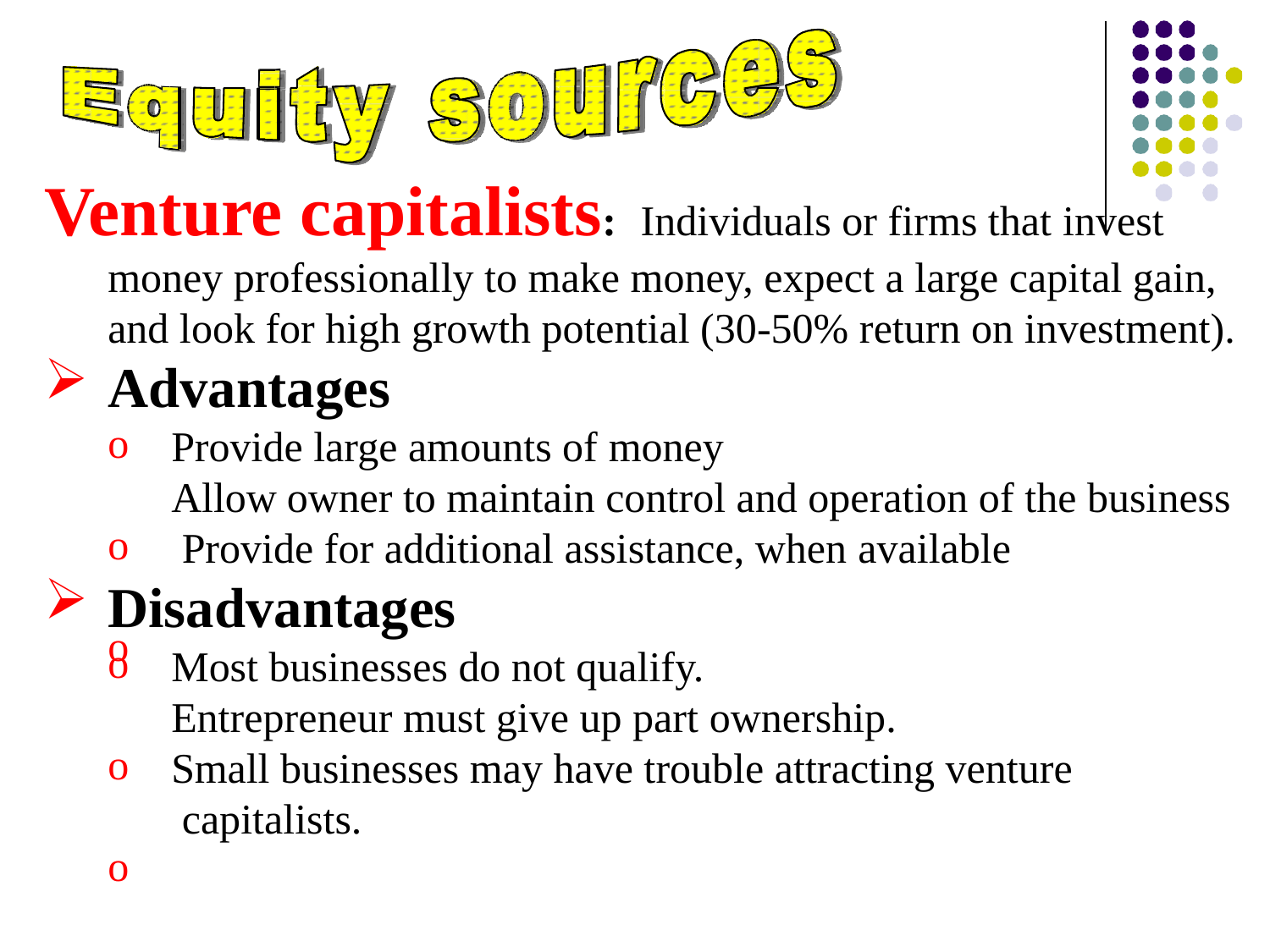

# Venture capitalists:	Individuals or firms that invest
money professionally to make money, expect a large capital gain,  and look for high growth potential (30-50% return on investment).
Advantages
o  o  o
Provide large amounts of money
Allow owner to maintain control and operation of the business  Provide for additional assistance, when available
Disadvantages
o  o  o
Most businesses do not qualify.  Entrepreneur must give up part ownership.
Small businesses may have trouble attracting venture  capitalists.